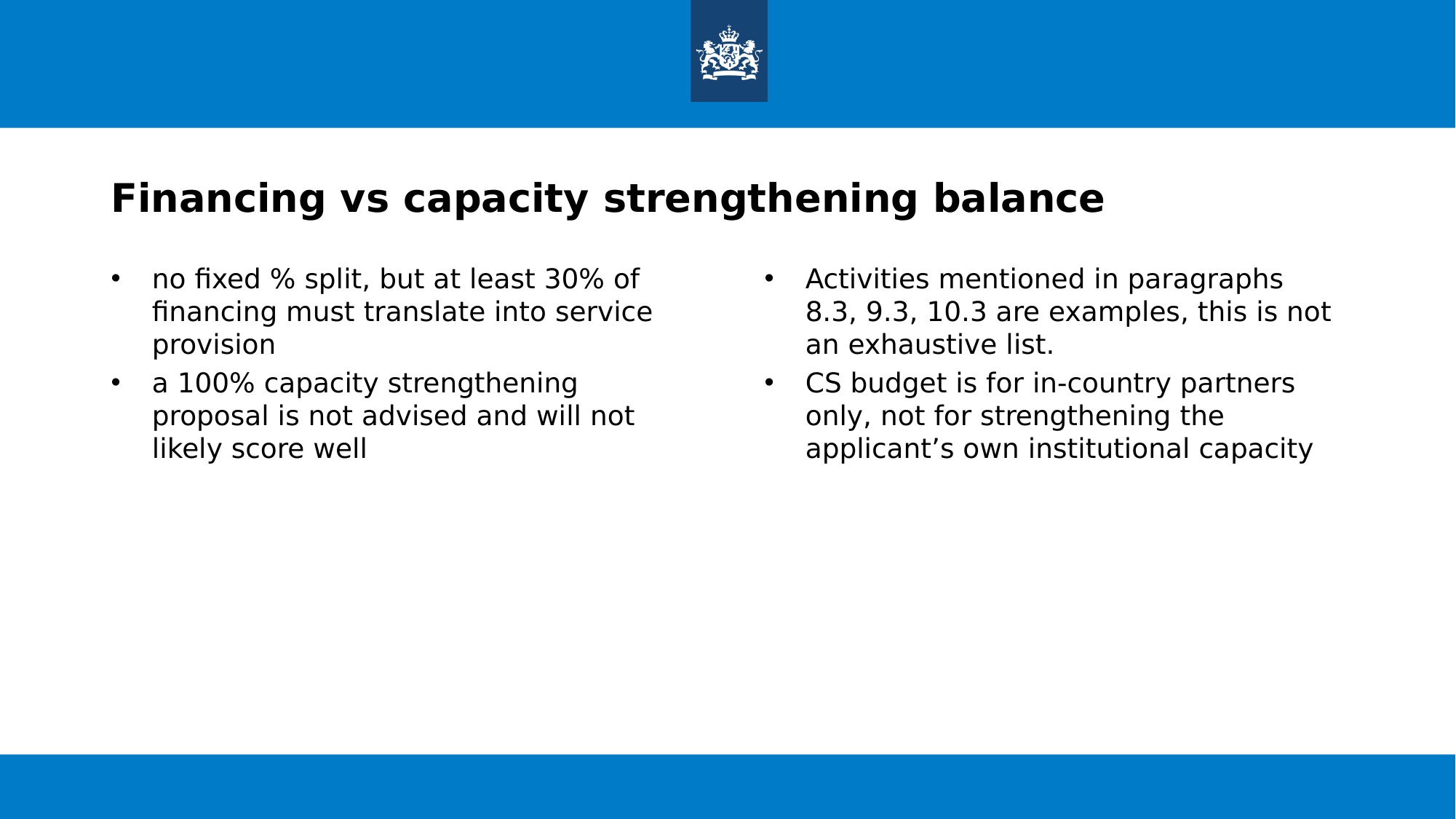

# Financing vs capacity strengthening balance
no fixed % split, but at least 30% of financing must translate into service provision
a 100% capacity strengthening proposal is not advised and will not likely score well
Activities mentioned in paragraphs 8.3, 9.3, 10.3 are examples, this is not an exhaustive list.
CS budget is for in-country partners only, not for strengthening the applicant’s own institutional capacity